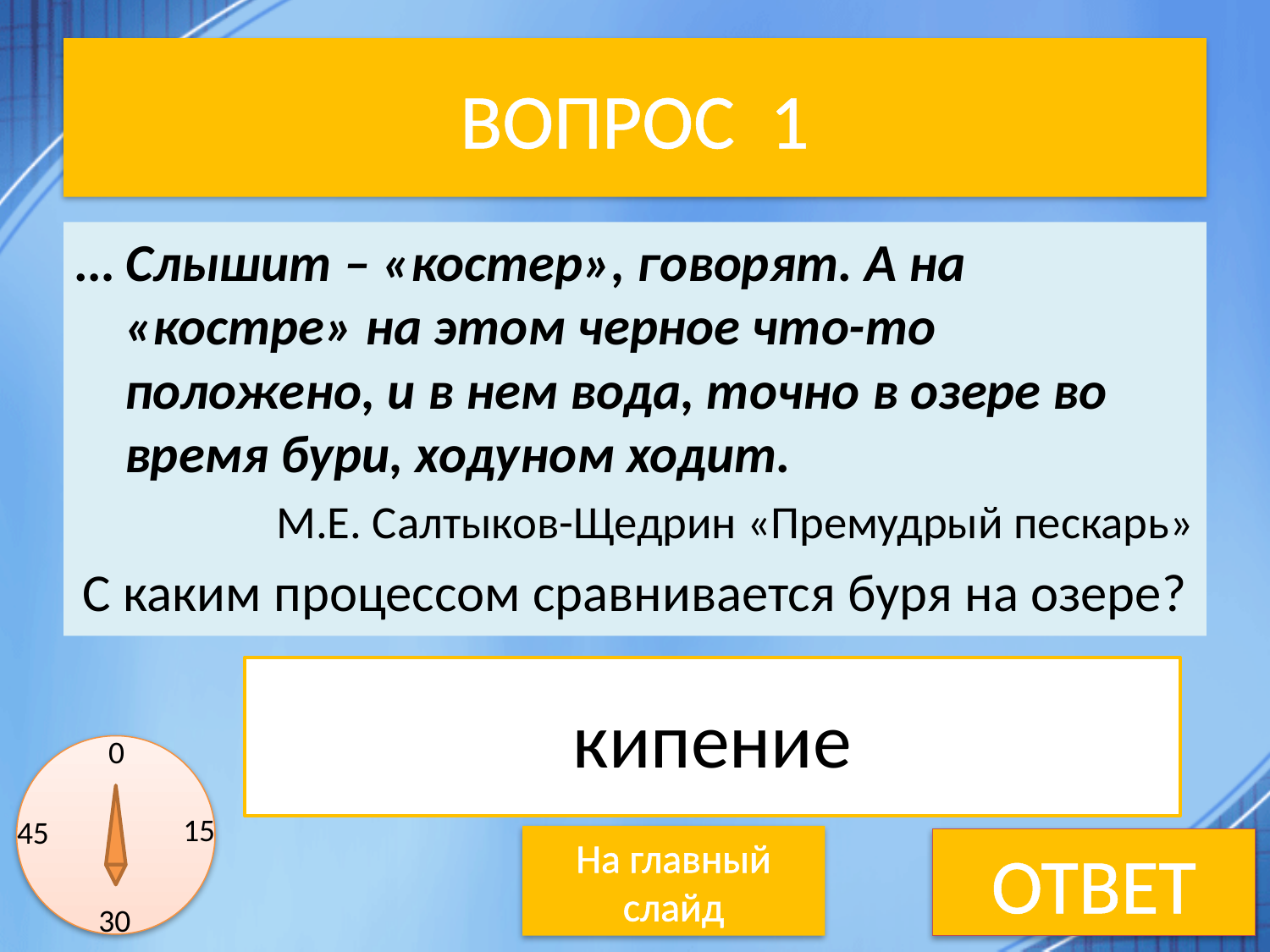

# ВОПРОС  1
… Слышит – «костер», говорят. А на «костре» на этом черное что-то положено, и в нем вода, точно в озере во время бури, ходуном ходит.
М.Е. Салтыков-Щедрин «Премудрый пескарь»
С каким процессом сравнивается буря на озере?
кипение
0

15
45
На главный слайд
ОТВЕТ
30